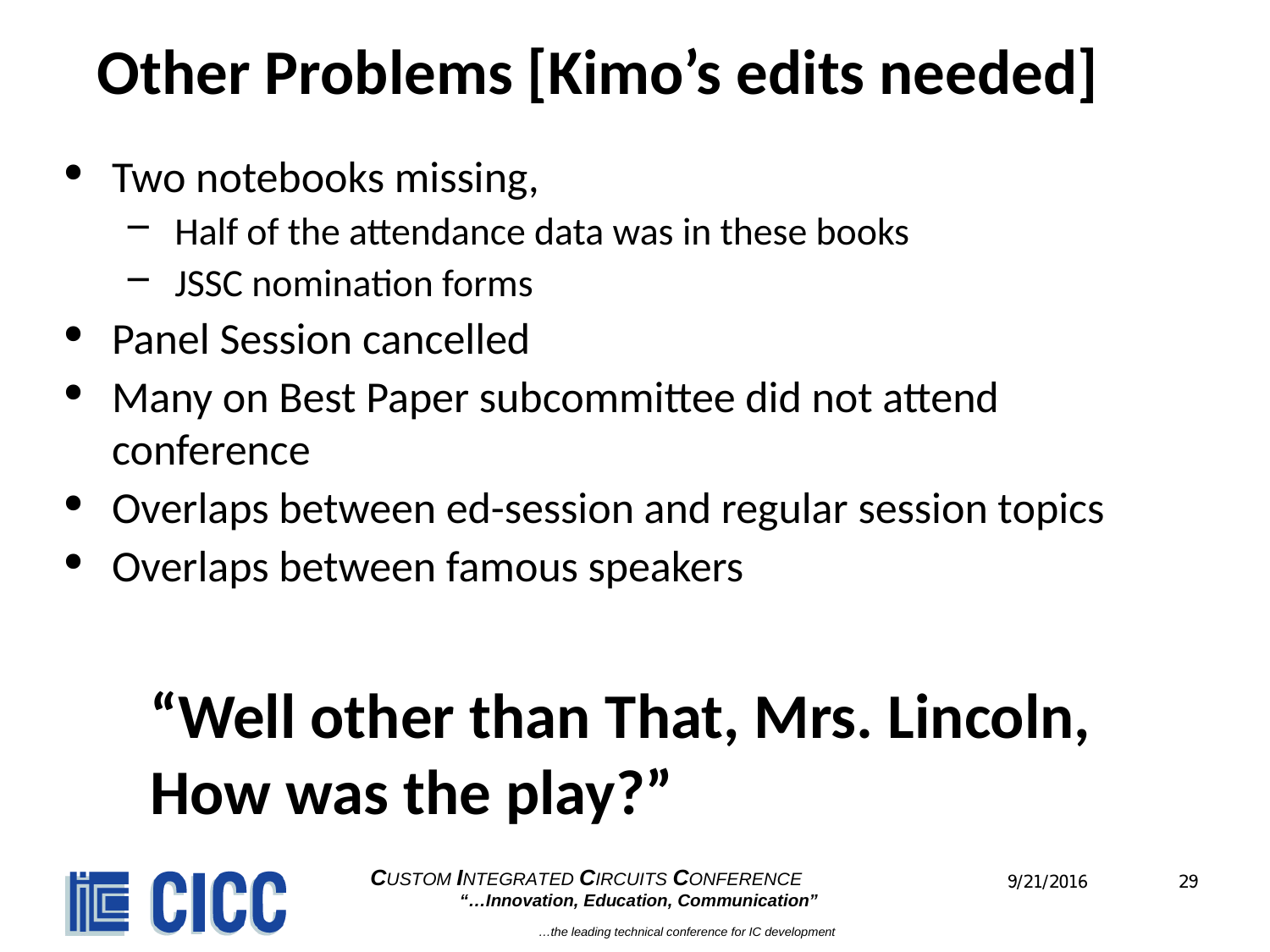

Other Problems [Kimo’s edits needed]
Two notebooks missing,
Half of the attendance data was in these books
JSSC nomination forms
Panel Session cancelled
Many on Best Paper subcommittee did not attend conference
Overlaps between ed-session and regular session topics
Overlaps between famous speakers
# “Well other than That, Mrs. Lincoln, How was the play?”